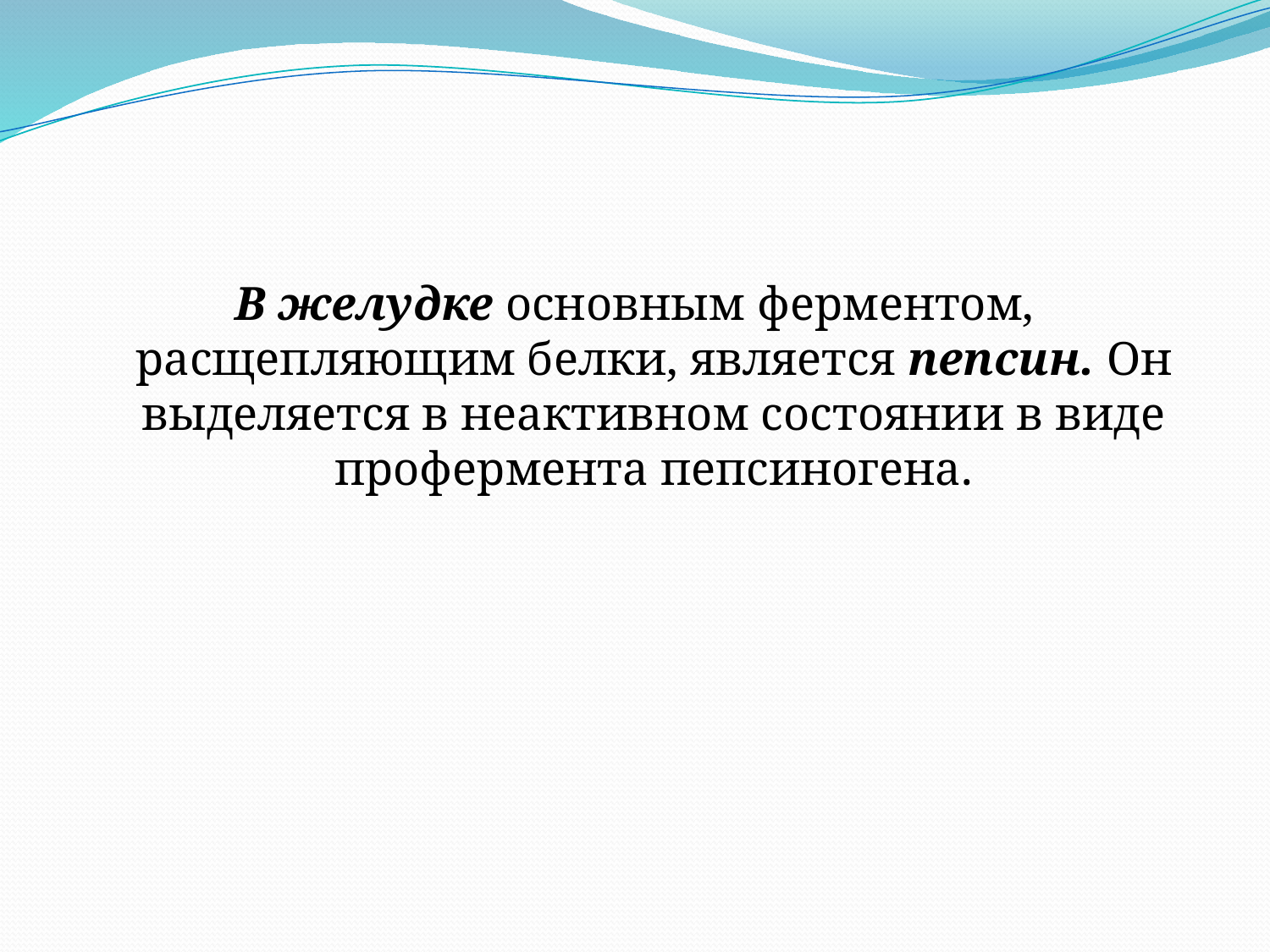

#
В желудке основным ферментом, расщепляющим белки, является пепсин. Он выделяется в неактивном состоянии в виде профермента пепсиногена.